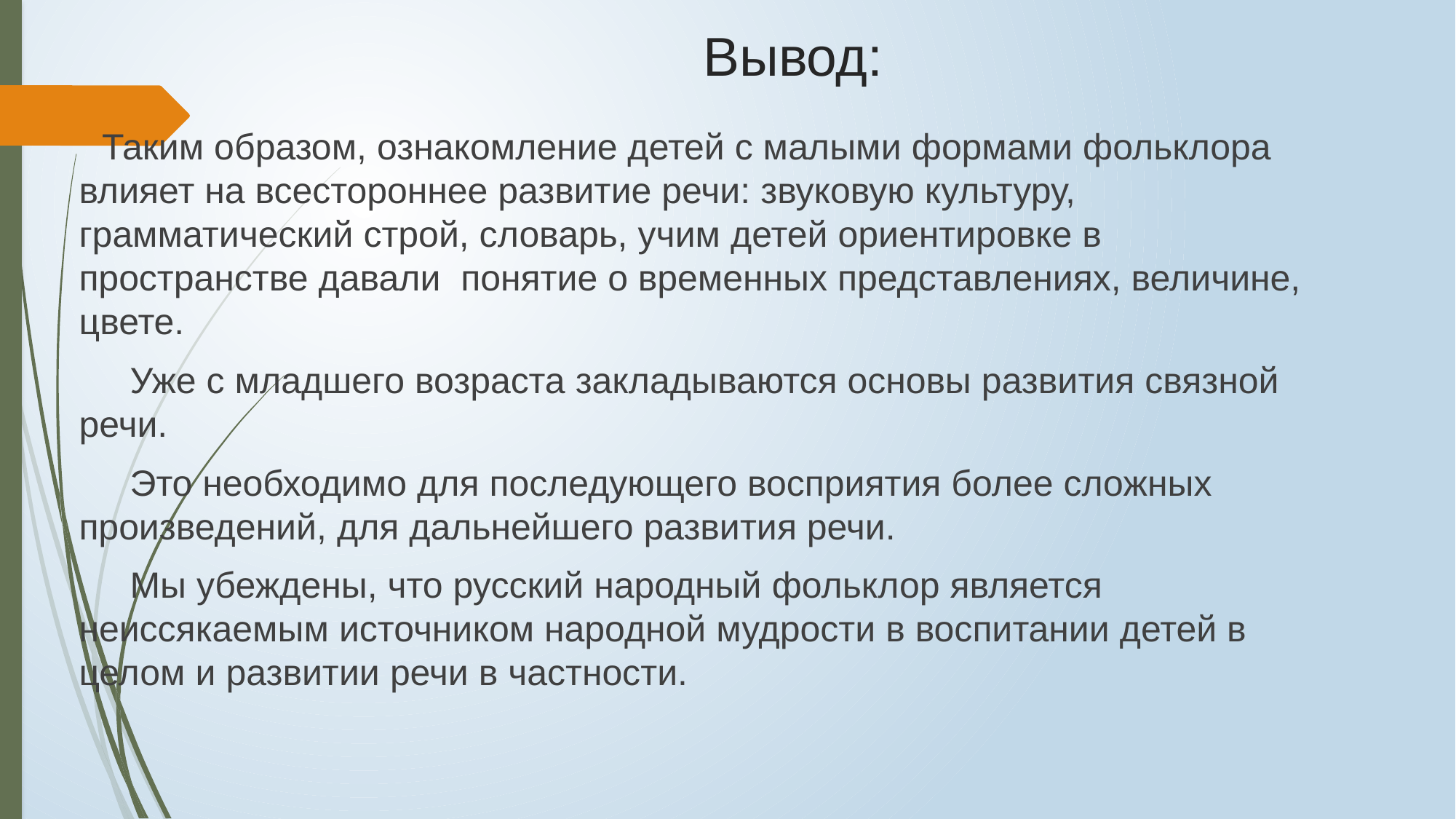

# Вывод:

   Таким образом, ознакомление детей с малыми формами фольклора влияет на всестороннее развитие речи: звуковую культуру, грамматический строй, словарь, учим детей ориентировке в пространстве давали  понятие о временных представлениях, величине, цвете.
     Уже с младшего возраста закладываются основы развития связной речи.
     Это необходимо для последующего восприятия более сложных произведений, для дальнейшего развития речи.
     Мы убеждены, что русский народный фольклор является неиссякаемым источником народной мудрости в воспитании детей в целом и развитии речи в частности.